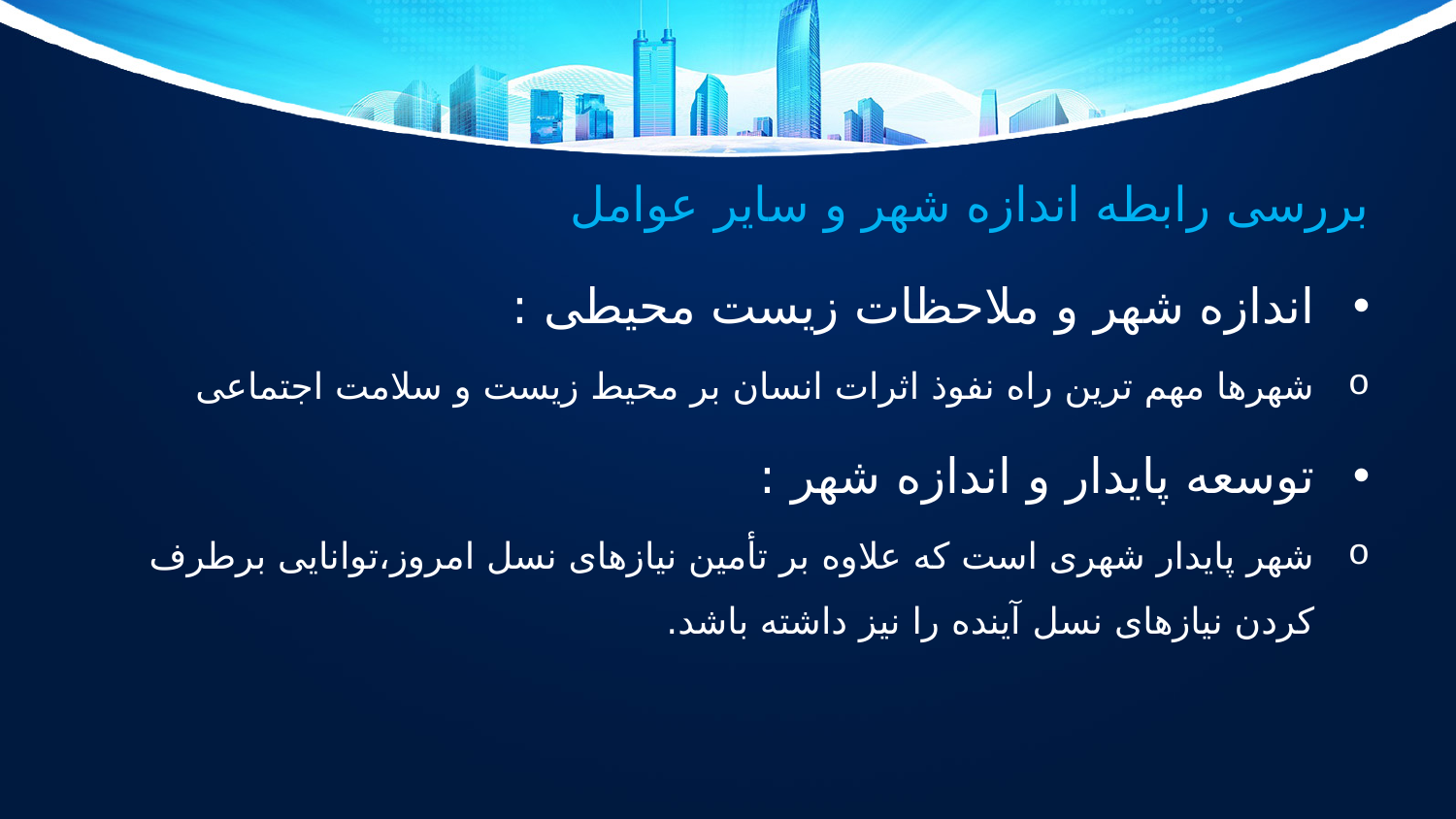

# بررسی رابطه اندازه شهر و سایر عوامل
اندازه شهر و ملاحظات زیست محیطی :
شهرها مهم ترین راه نفوذ اثرات انسان بر محیط زیست و سلامت اجتماعی
توسعه پایدار و اندازه شهر :
شهر پایدار شهری است که علاوه بر تأمین نیازهای نسل امروز،توانایی برطرف کردن نیازهای نسل آینده را نیز داشته باشد.